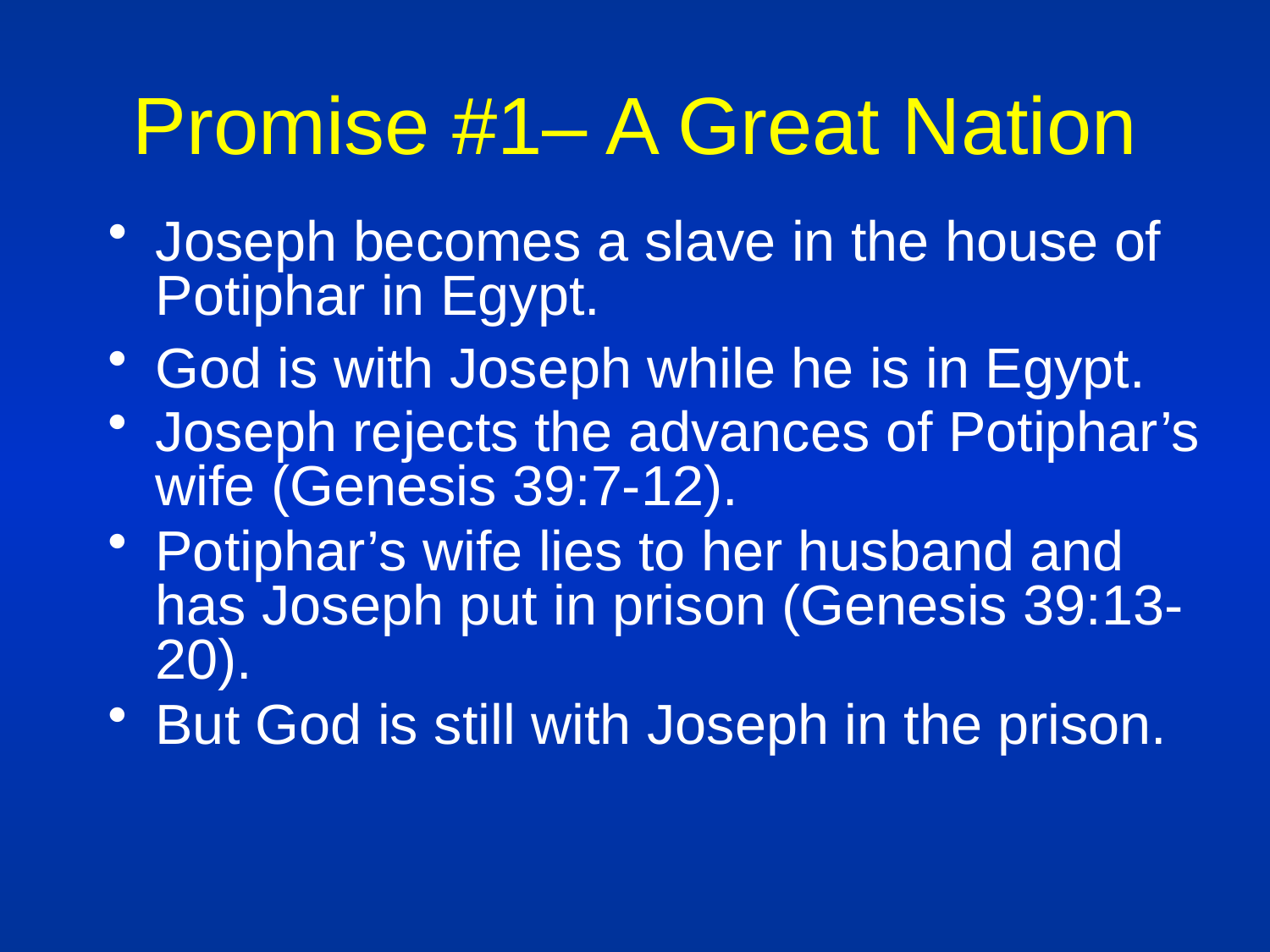

# Promise #1– A Great Nation
Joseph becomes a slave in the house of Potiphar in Egypt.
God is with Joseph while he is in Egypt.
Joseph rejects the advances of Potiphar’s wife (Genesis 39:7-12).
Potiphar’s wife lies to her husband and has Joseph put in prison (Genesis 39:13-20).
But God is still with Joseph in the prison.